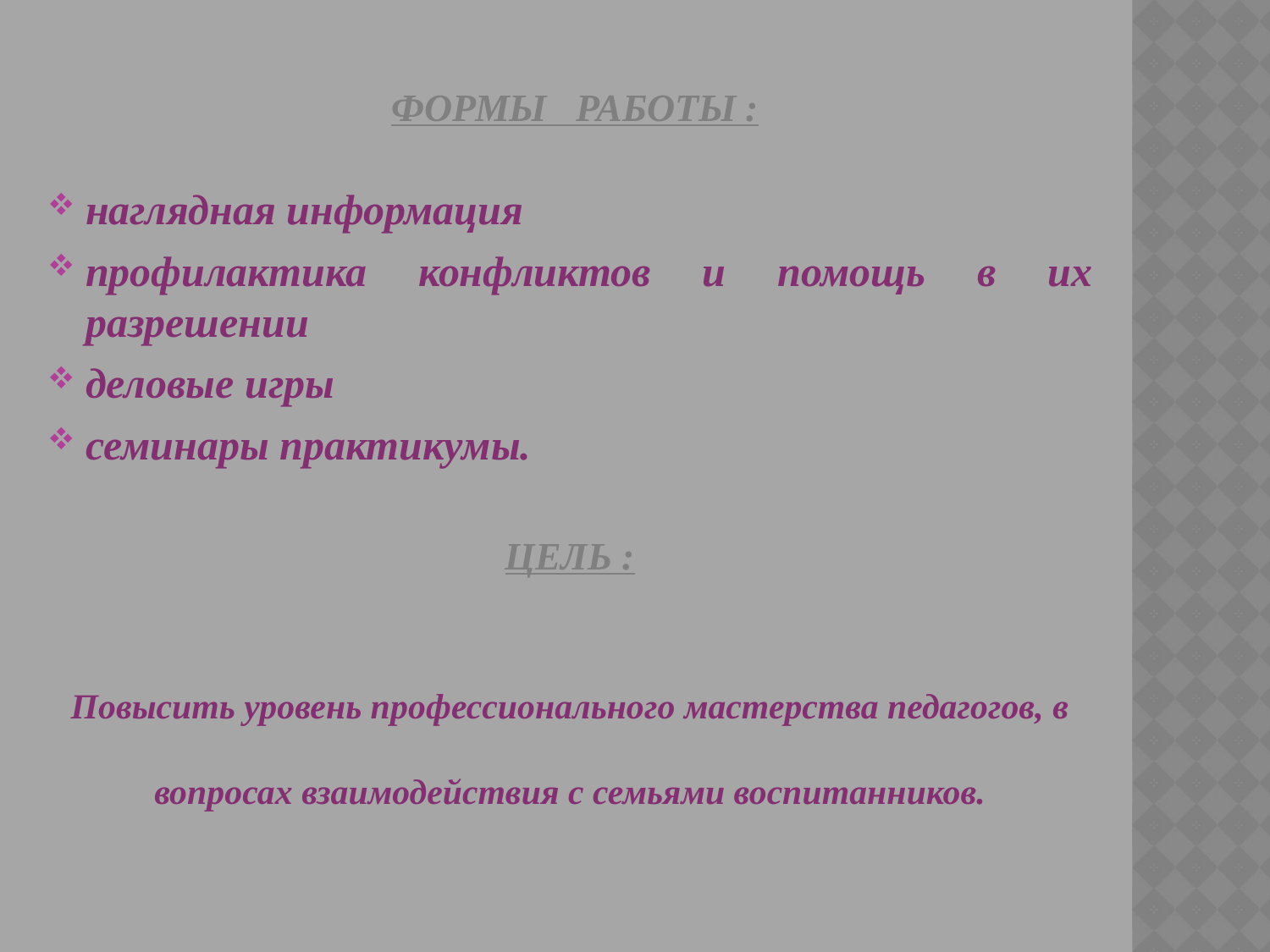

# ФОРМЫ   РАБОТЫ :
наглядная информация
профилактика конфликтов и помощь в их разрешении
деловые игры
семинары практикумы.

Цель :

Повысить уровень профессионального мастерства педагогов, в вопросах взаимодействия с семьями воспитанников.